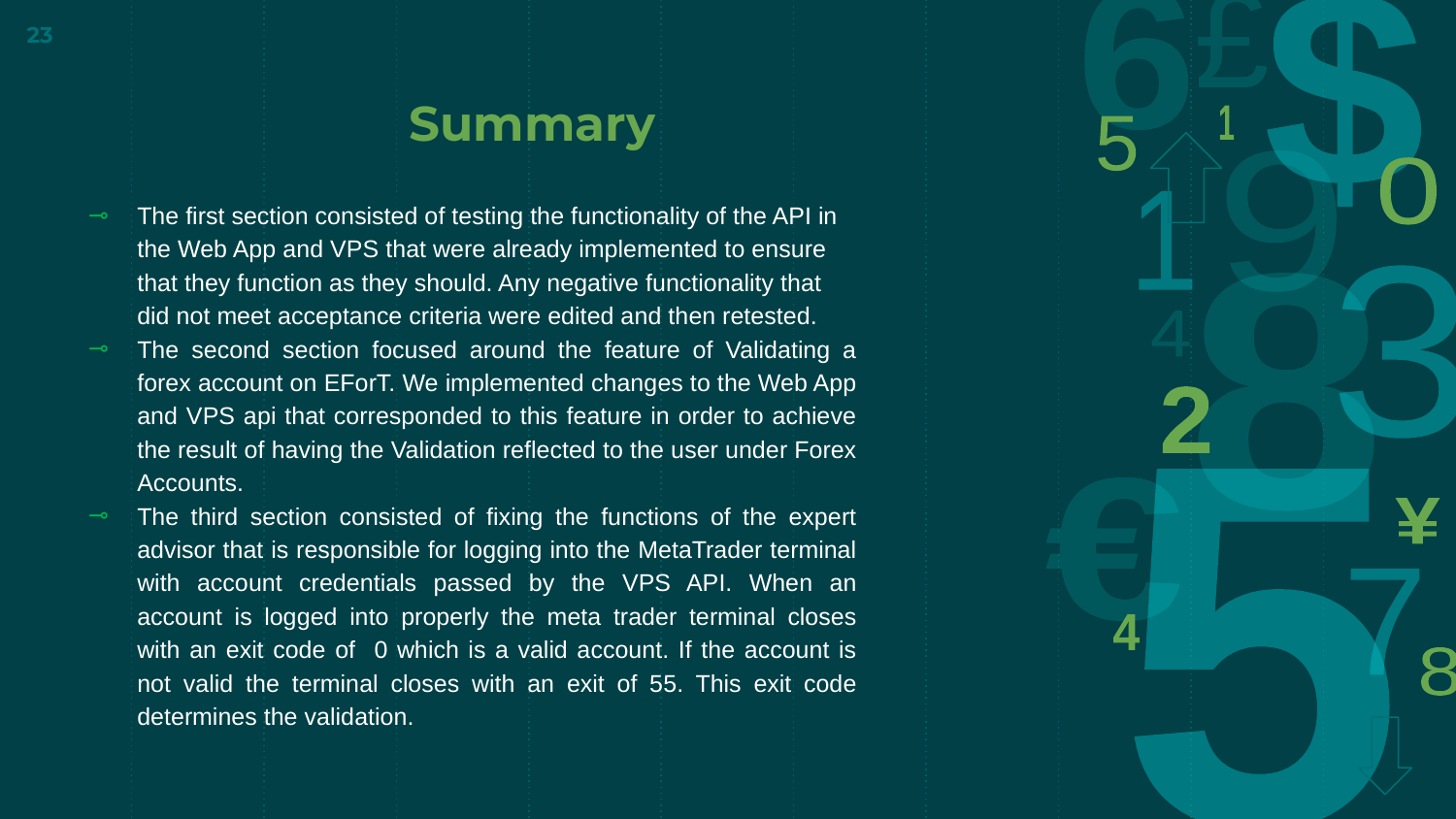

23
# Summary
The first section consisted of testing the functionality of the API in the Web App and VPS that were already implemented to ensure that they function as they should. Any negative functionality that did not meet acceptance criteria were edited and then retested.
The second section focused around the feature of Validating a forex account on EForT. We implemented changes to the Web App and VPS api that corresponded to this feature in order to achieve the result of having the Validation reflected to the user under Forex Accounts.
The third section consisted of fixing the functions of the expert advisor that is responsible for logging into the MetaTrader terminal with account credentials passed by the VPS API. When an account is logged into properly the meta trader terminal closes with an exit code of  0 which is a valid account. If the account is not valid the terminal closes with an exit of 55. This exit code determines the validation.